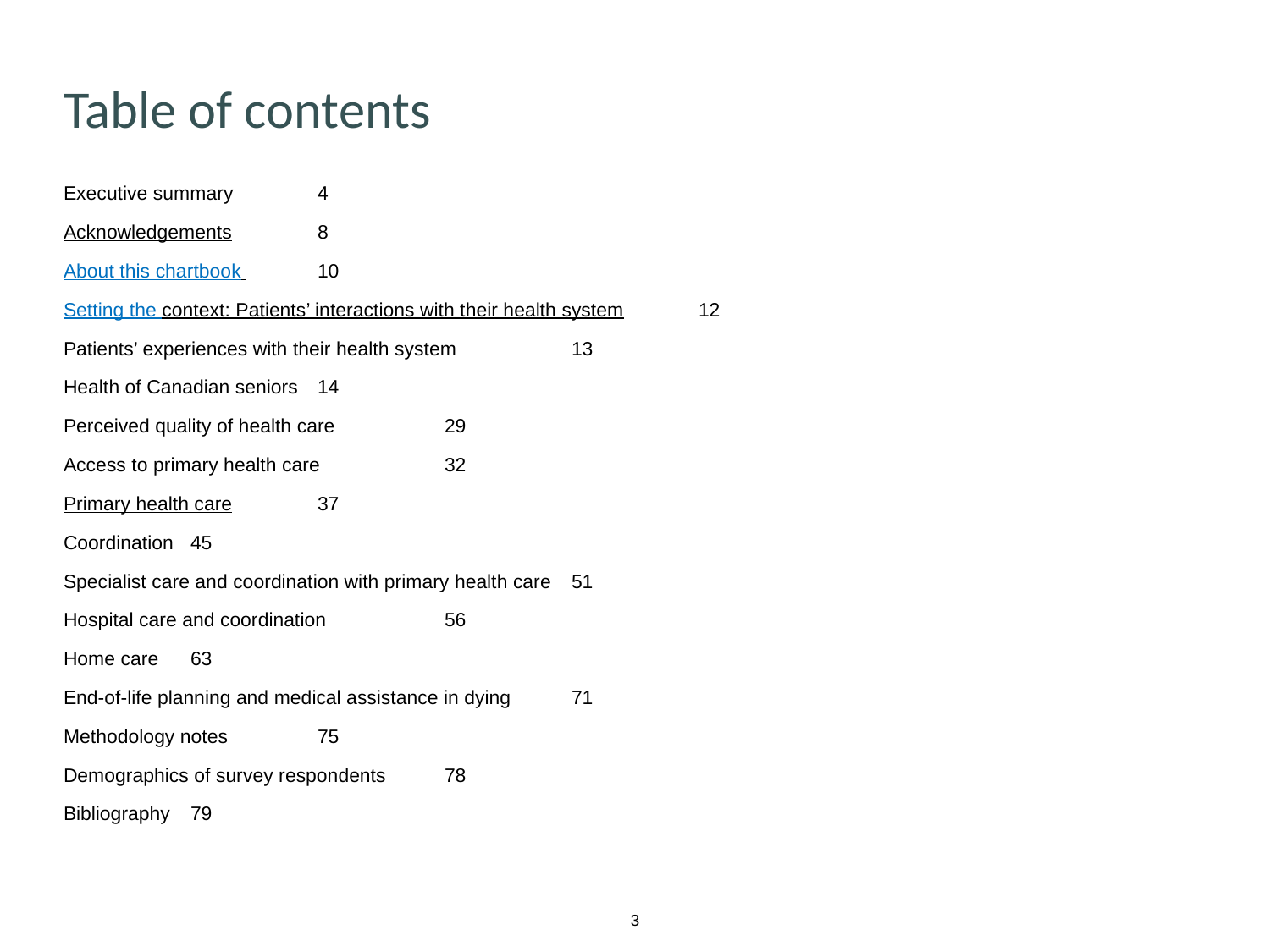

# Table of contents
Executive summary	4
Acknowledgements 	8
About this chartbook 	10
Setting the context: Patients’ interactions with their health system	12
Patients’ experiences with their health system	13
Health of Canadian seniors 	14
Perceived quality of health care	29
Access to primary health care	32
Primary health care 	37
Coordination	45
Specialist care and coordination with primary health care	51
Hospital care and coordination	56
Home care	63
End-of-life planning and medical assistance in dying	71
Methodology notes	75
Demographics of survey respondents	78
Bibliography	79
3